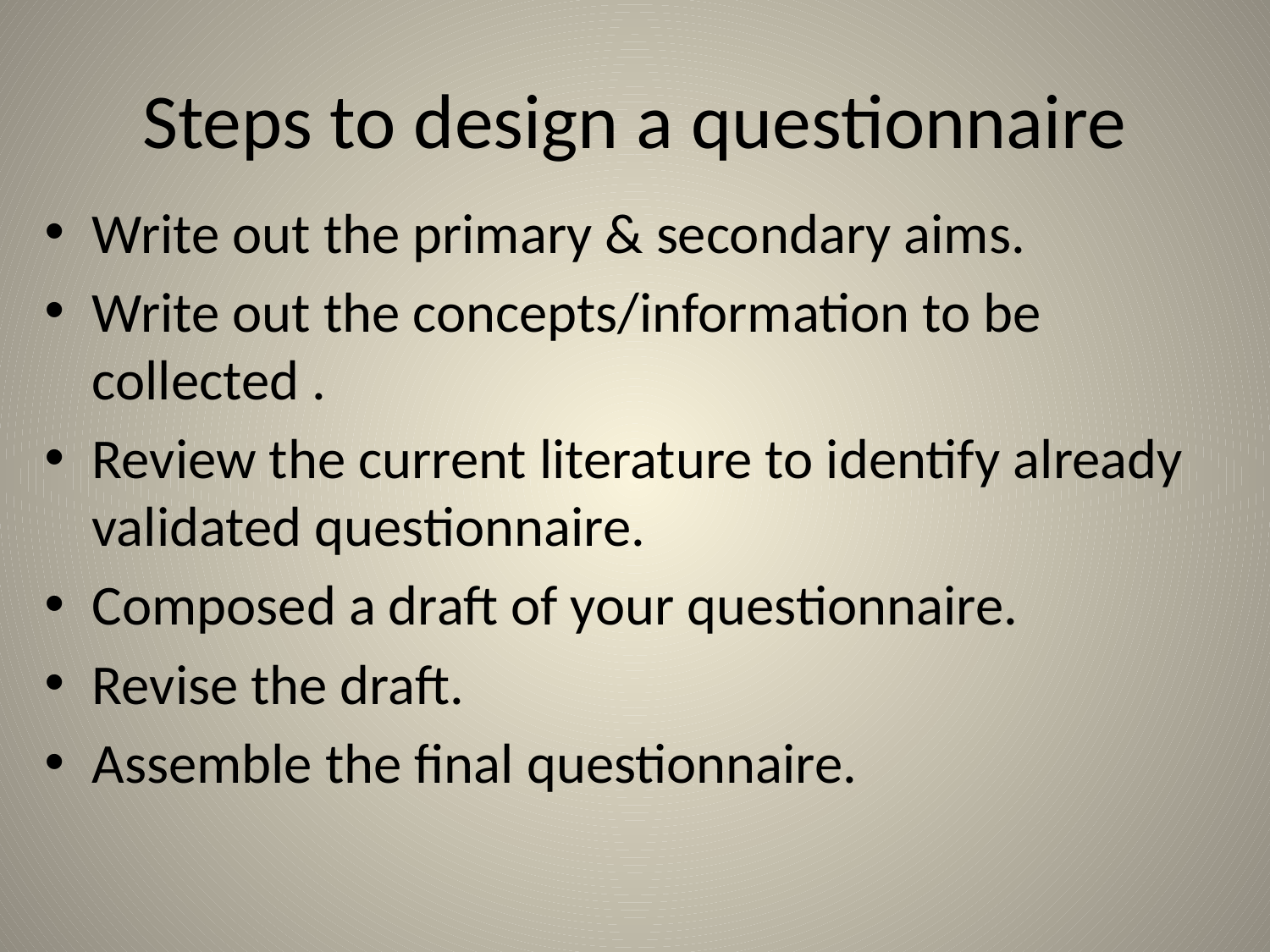

# Steps to design a questionnaire
Write out the primary & secondary aims.
Write out the concepts/information to be collected .
Review the current literature to identify already validated questionnaire.
Composed a draft of your questionnaire.
Revise the draft.
Assemble the final questionnaire.